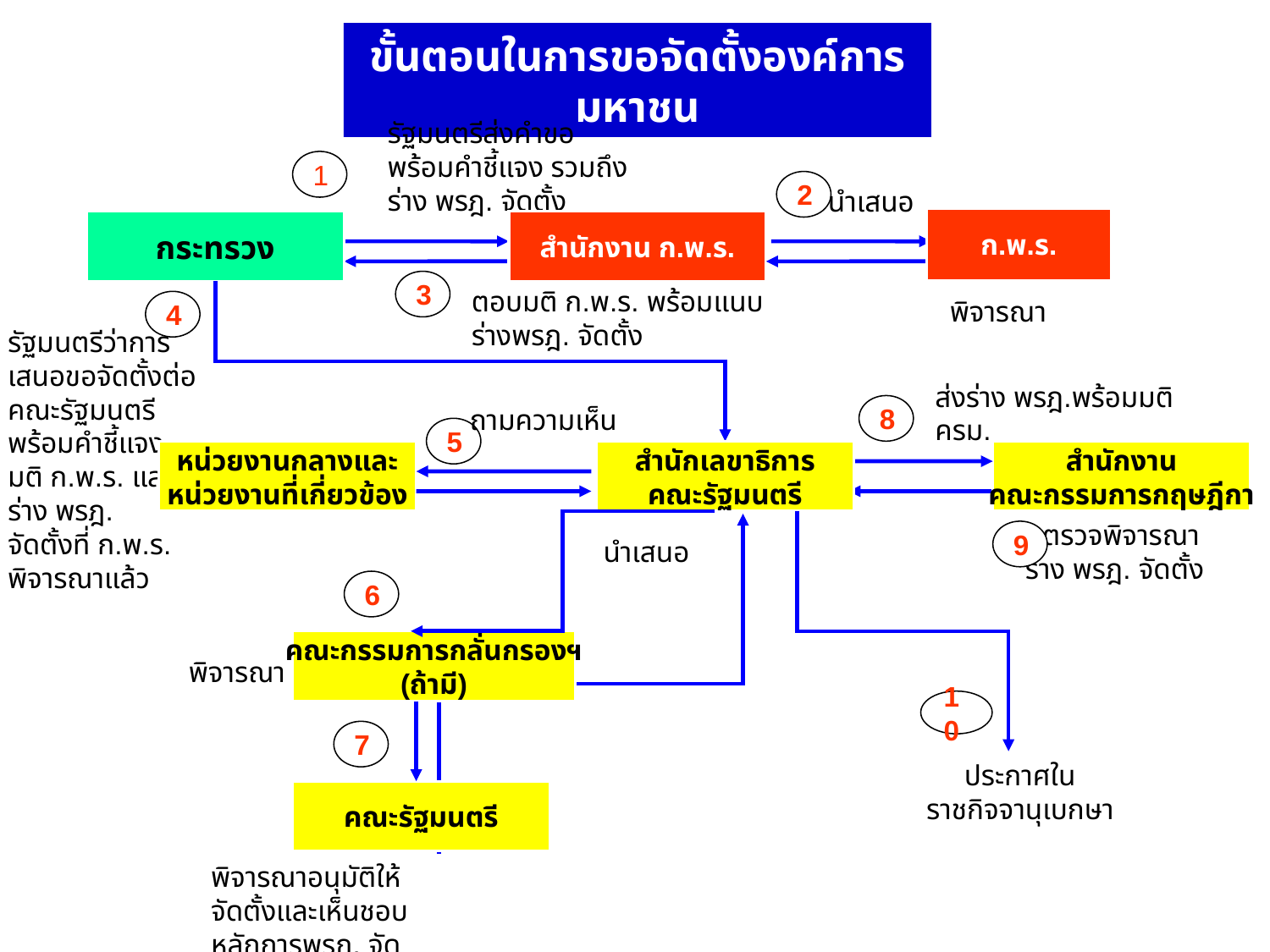

ขั้นตอนในการขอจัดตั้งองค์การมหาชน
ขั้นตอนในการขอจัดตั้งองค์การมหาชน
รัฐมนตรีส่งคำขอ พร้อมคำชี้แจง รวมถึง ร่าง พรฎ. จัดตั้ง
1
2
นำเสนอ
ก.พ.ร.
กระทรวง
สำนักงาน ก.พ.ร.

3
ตอบมติ ก.พ.ร. พร้อมแนบร่างพรฎ. จัดตั้ง
พิจารณา
4
รัฐมนตรีว่าการ
เสนอขอจัดตั้งต่อ
คณะรัฐมนตรี
พร้อมคำชี้แจง
มติ ก.พ.ร. และ
ร่าง พรฎ.
จัดตั้งที่ ก.พ.ร.
พิจารณาแล้ว
ส่งร่าง พรฎ.พร้อมมติ ครม.
8
ถามความเห็น
5
หน่วยงานกลางและ
หน่วยงานที่เกี่ยวข้อง
สำนักเลขาธิการ
คณะรัฐมนตรี
สำนักงาน
คณะกรรมการกฤษฎีกา

ตรวจพิจารณา
ร่าง พรฎ. จัดตั้ง
9
นำเสนอ
6
คณะกรรมการกลั่นกรองฯ
(ถ้ามี)
พิจารณา
10
7
ประกาศใน
ราชกิจจานุเบกษา
คณะรัฐมนตรี
พิจารณาอนุมัติให้จัดตั้งและเห็นชอบหลักการพรฎ. จัดตั้ง